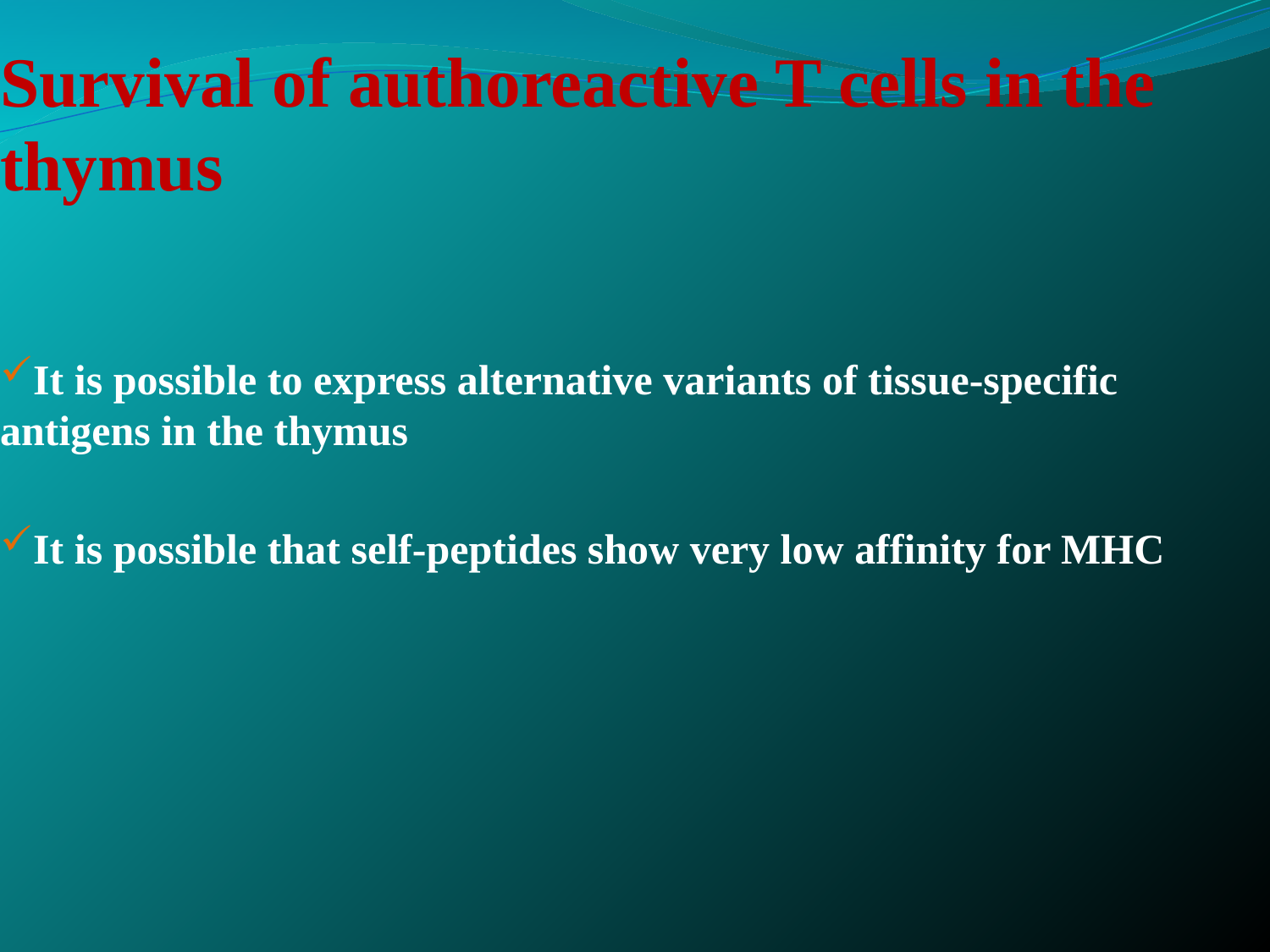

# Survival of authoreactive T cells in the thymus

It is possible to express alternative variants of tissue-specific antigens in the thymus

It is possible that self-peptides show very low affinity for MHC